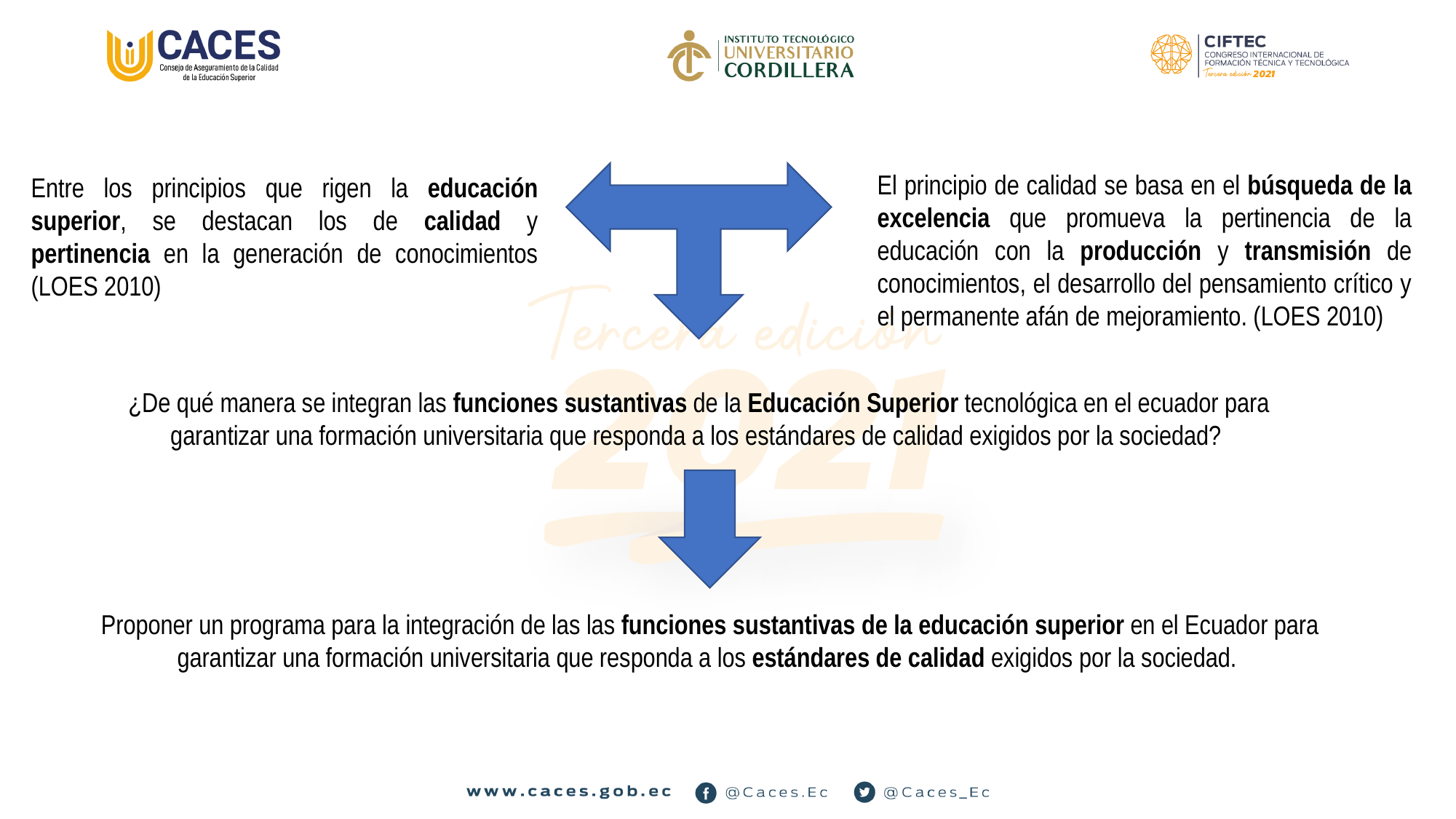

El principio de calidad se basa en el búsqueda de la excelencia que promueva la pertinencia de la educación con la producción y transmisión de conocimientos, el desarrollo del pensamiento crítico y el permanente afán de mejoramiento. (LOES 2010)

Entre los principios que rigen la educación superior, se destacan los de calidad y pertinencia en la generación de conocimientos (LOES 2010)
¿De qué manera se integran las funciones sustantivas de la Educación Superior tecnológica en el ecuador para garantizar una formación universitaria que responda a los estándares de calidad exigidos por la sociedad?

Proponer un programa para la integración de las las funciones sustantivas de la educación superior en el Ecuador para garantizar una formación universitaria que responda a los estándares de calidad exigidos por la sociedad.